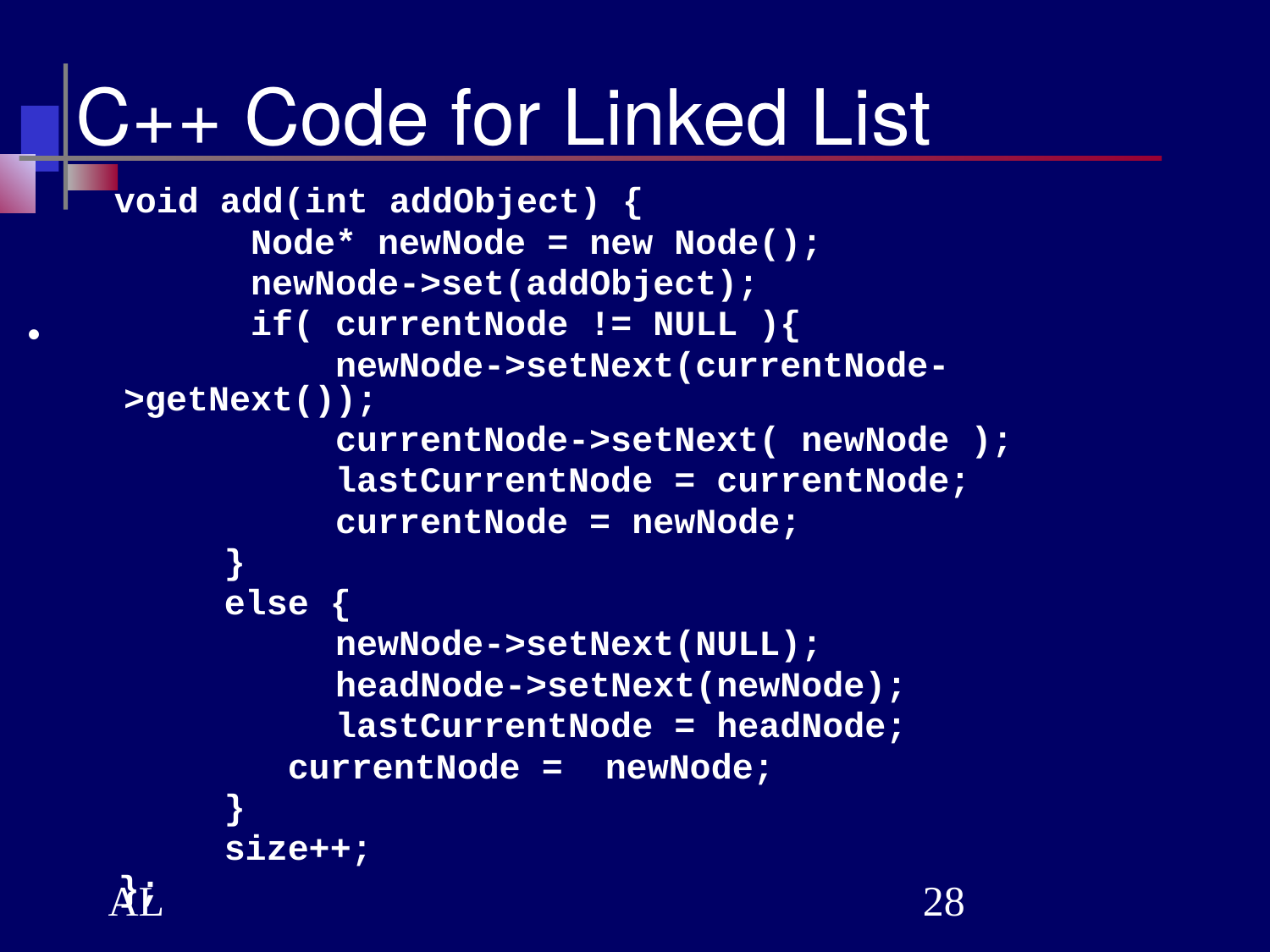

# C++ Code for Linked List
  void add(int addObject) {
		Node* newNode = new Node();
		newNode->set(addObject);
		if( currentNode != NULL ){
     	    newNode->setNext(currentNode->getNext());
		    currentNode->setNext( newNode );
		    lastCurrentNode = currentNode;
		    currentNode = newNode;
       }
       else {
		    newNode->setNext(NULL);
		    headNode->setNext(newNode);
		    lastCurrentNode = headNode;
          currentNode =  newNode;
       }
       size++;
  };

•
AL
28